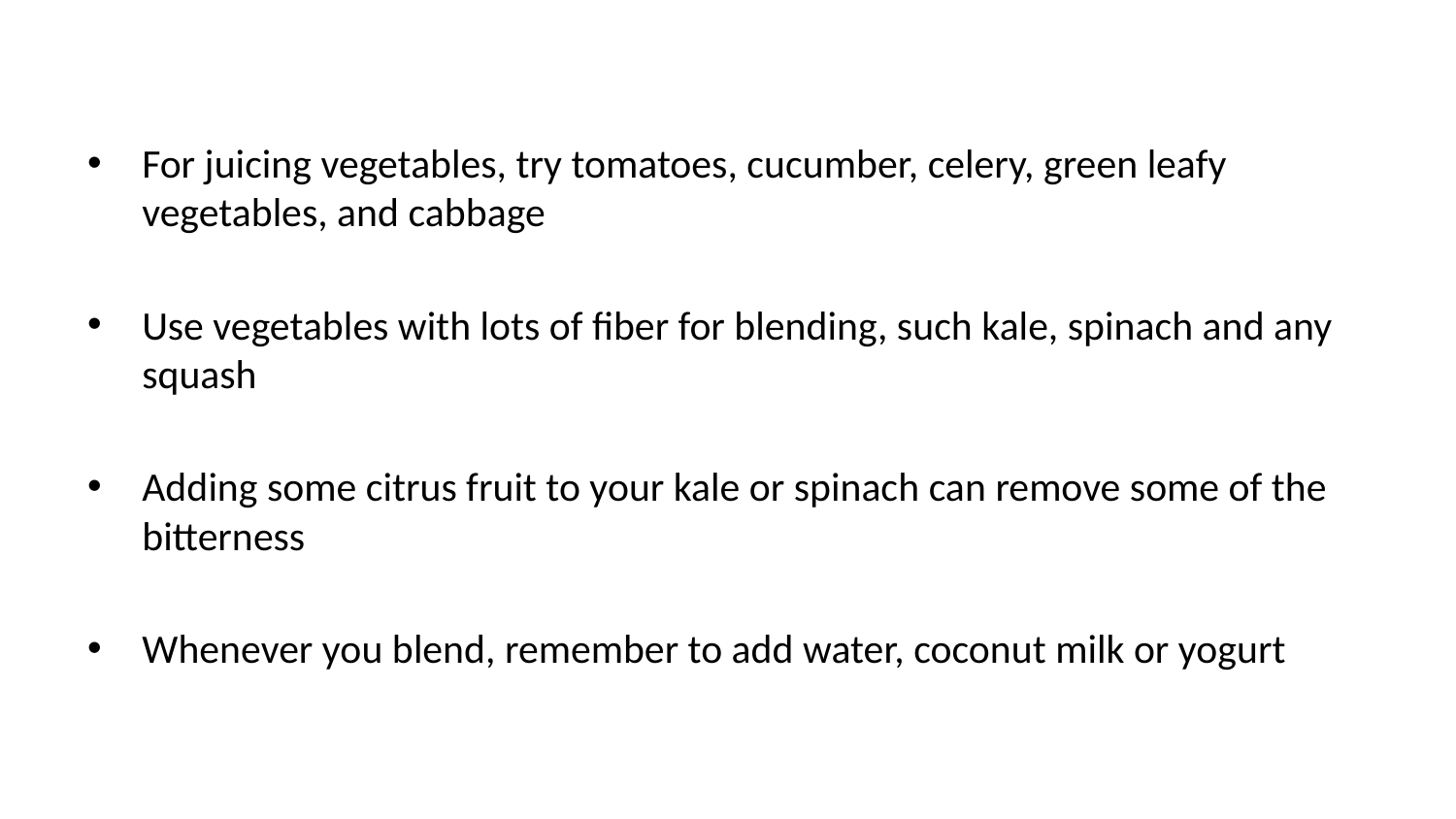

For juicing vegetables, try tomatoes, cucumber, celery, green leafy vegetables, and cabbage

Use vegetables with lots of fiber for blending, such kale, spinach and any squash

Adding some citrus fruit to your kale or spinach can remove some of the bitterness

Whenever you blend, remember to add water, coconut milk or yogurt